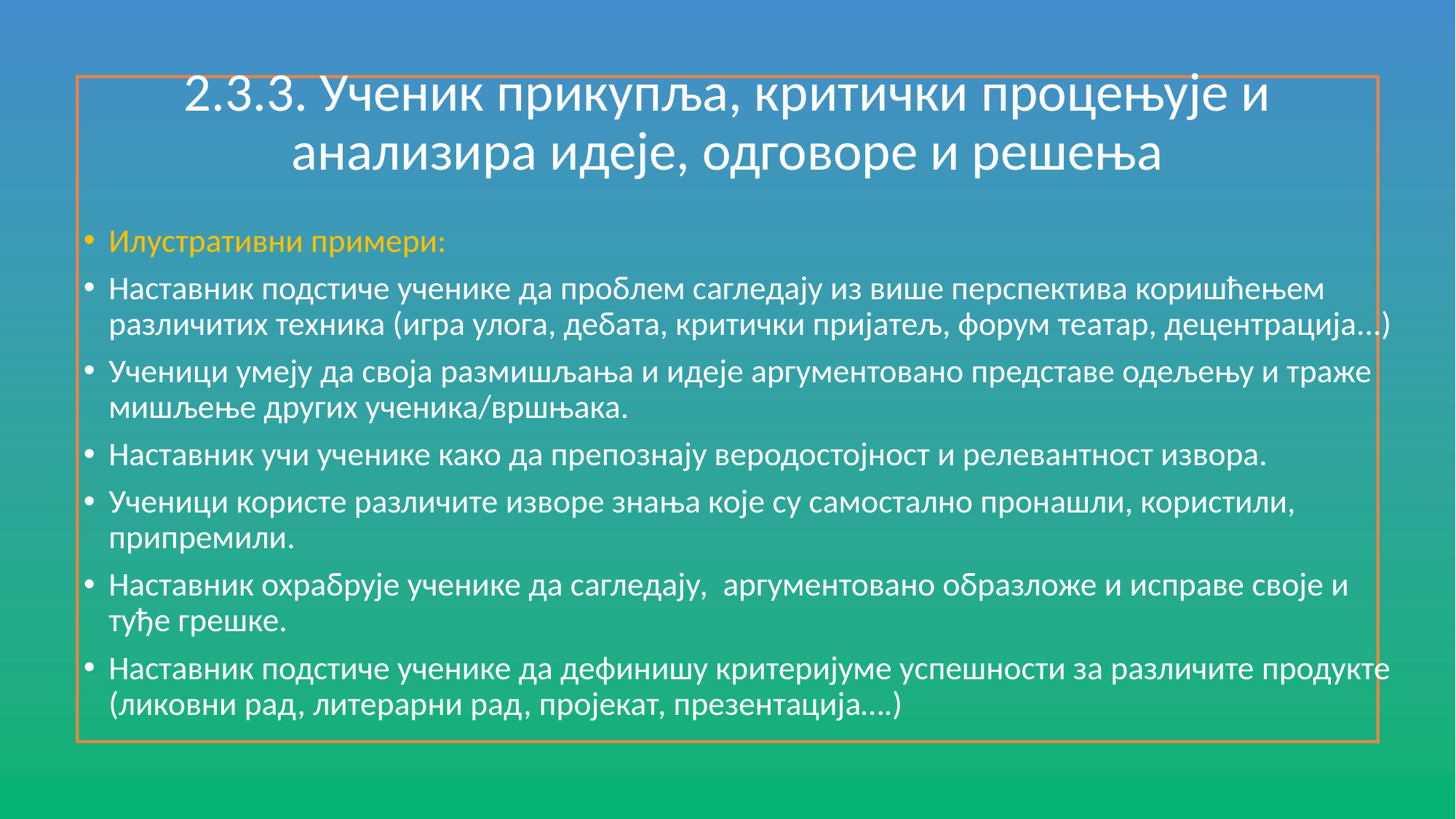

# 2.3.3. Ученик прикупља, критички процењуjе и анализира идеjе, одговоре и решења
Илустративни примери:
Наставник подстиче ученике да проблем сагледају из више перспектива коришћењем различитих техника (игра улога, дебата, критички пријатељ, форум театар, децентрација...)
Ученици умеју да своја размишљања и идеје аргументовано представе одељењу и траже мишљење других ученика/вршњака.
Наставник учи ученике како да препознају веродостојност и релевантност извора.
Ученици користе различите изворе знања које су самостално пронашли, користили, припремили.
Наставник охрабрује ученике да сагледају,  аргументовано образложе и исправе своје и туђе грешке.
Наставник подстиче ученике да дефинишу критеријуме успешности за различите продукте (ликовни рад, литерарни рад, пројекат, презентација….)